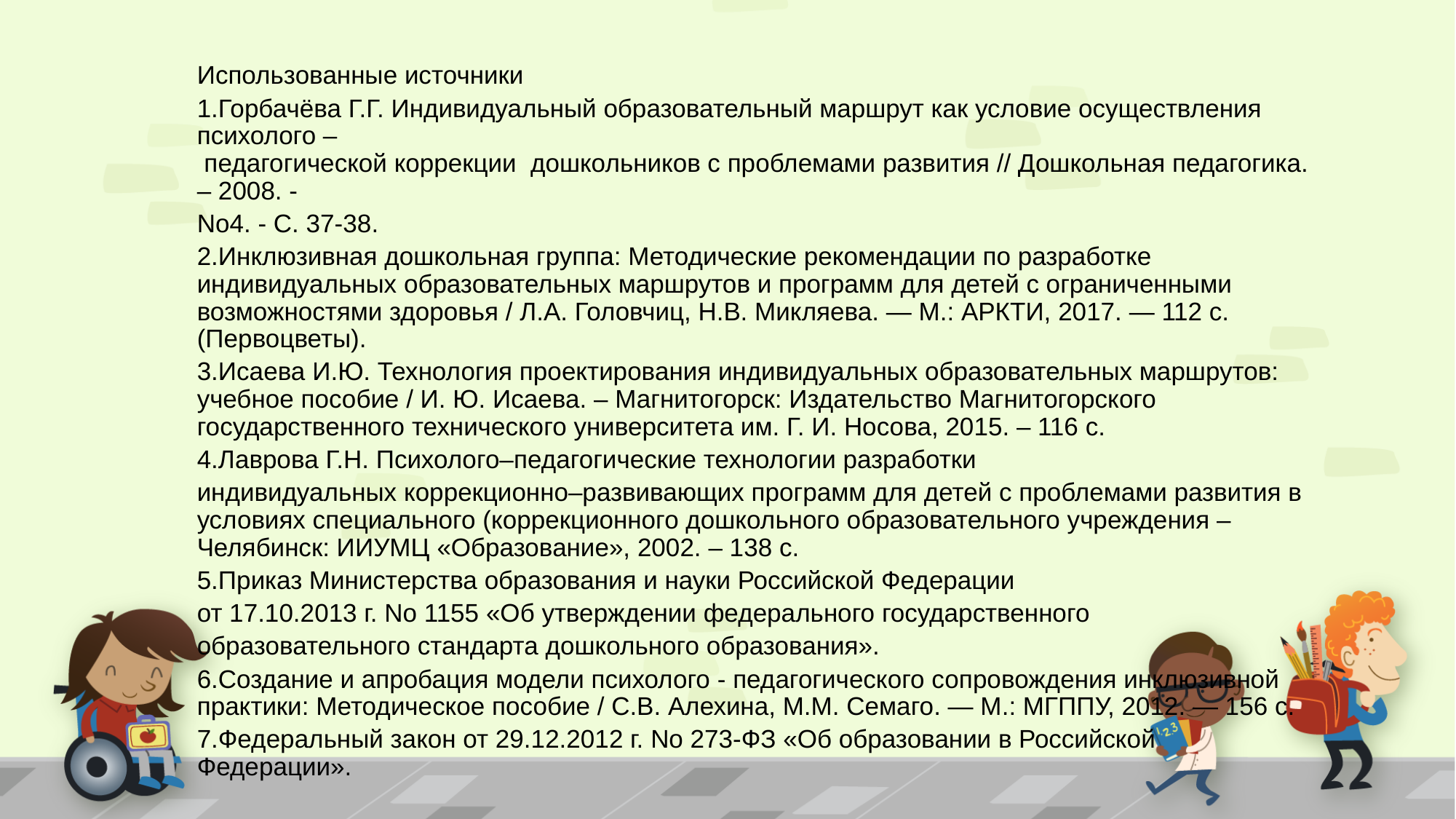

Использованные источники
1.Горбачёва Г.Г. Индивидуальный образовательный маршрут как условие осуществления психолого –
 педагогической коррекции  дошкольников с проблемами развития // Дошкольная педагогика. – 2008. -
No4. - С. 37-38.
2.Инклюзивная дошкольная группа: Методические рекомендации по разработке индивидуальных образовательных маршрутов и программ для детей с ограниченными возможностями здоровья / Л.А. Головчиц, Н.В. Микляева. — М.: АРКТИ, 2017. — 112 с. (Первоцветы).
3.Исаева И.Ю. Технология проектирования индивидуальных образовательных маршрутов: учебное пособие / И. Ю. Исаева. – Магнитогорск: Издательство Магнитогорского государственного технического университета им. Г. И. Носова, 2015. – 116 с.
4.Лаврова Г.Н. Психолого–педагогические технологии разработки
индивидуальных коррекционно–развивающих программ для детей с проблемами развития в условиях специального (коррекционного дошкольного образовательного учреждения – Челябинск: ИИУМЦ «Образование», 2002. – 138 с.
5.Приказ Министерства образования и науки Российской Федерации
от 17.10.2013 г. No 1155 «Об утверждении федерального государственного
образовательного стандарта дошкольного образования».
6.Создание и апробация модели психолого - педагогического сопровождения инклюзивной практики: Методическое пособие / С.В. Алехина, М.М. Семаго. — М.: МГППУ, 2012. — 156 с.
7.Федеральный закон от 29.12.2012 г. No 273-ФЗ «Об образовании в Российской Федерации».